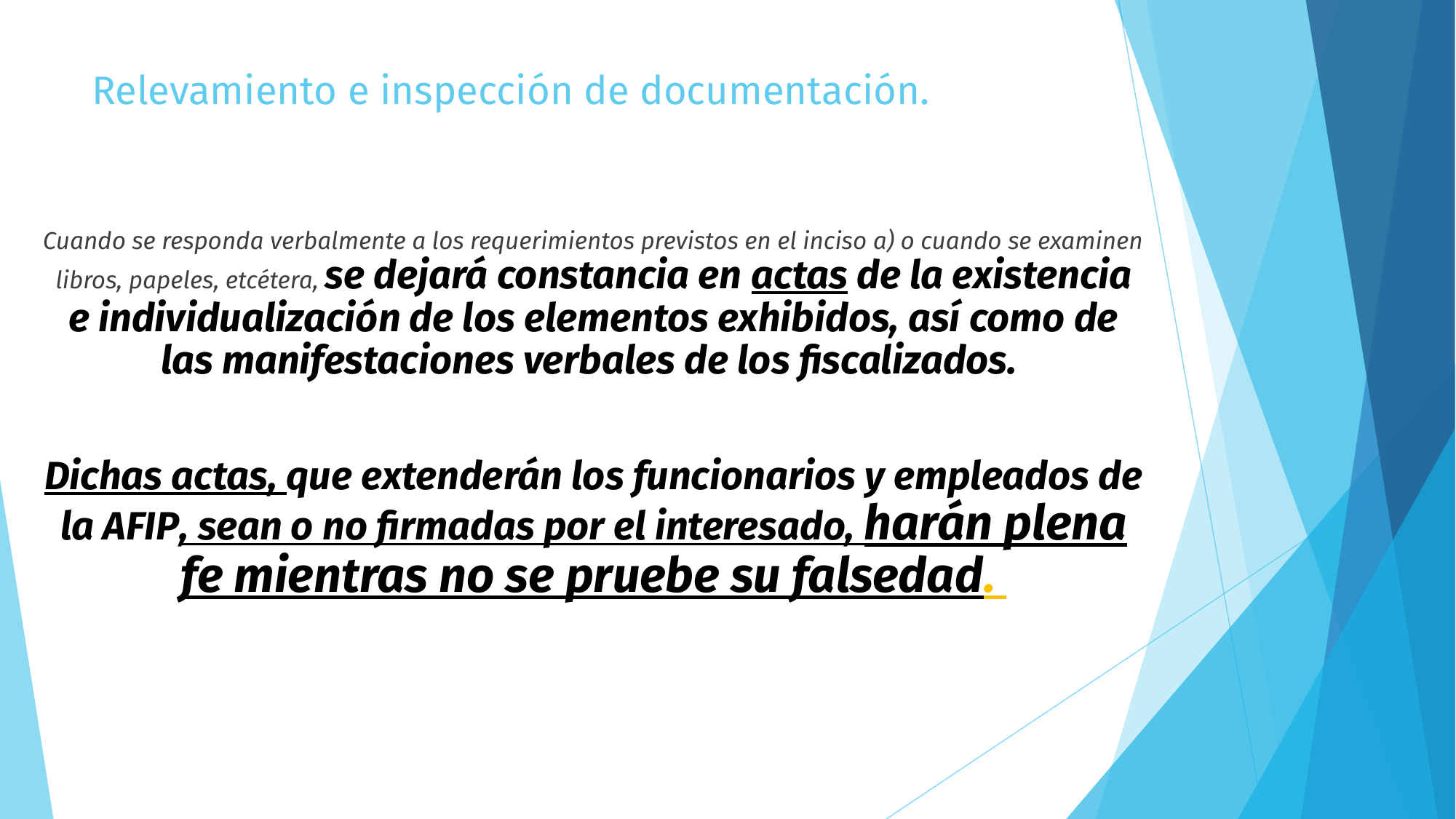

# Relevamiento e inspección de documentación.

Cuando se responda verbalmente a los requerimientos previstos en el inciso a) o cuando se examinen libros, papeles, etcétera, se dejará constancia en actas de la existencia e individualización de los elementos exhibidos, así como de las manifestaciones verbales de los fiscalizados.

Dichas actas, que extenderán los funcionarios y empleados de la AFIP, sean o no firmadas por el interesado, harán plena fe mientras no se pruebe su falsedad.